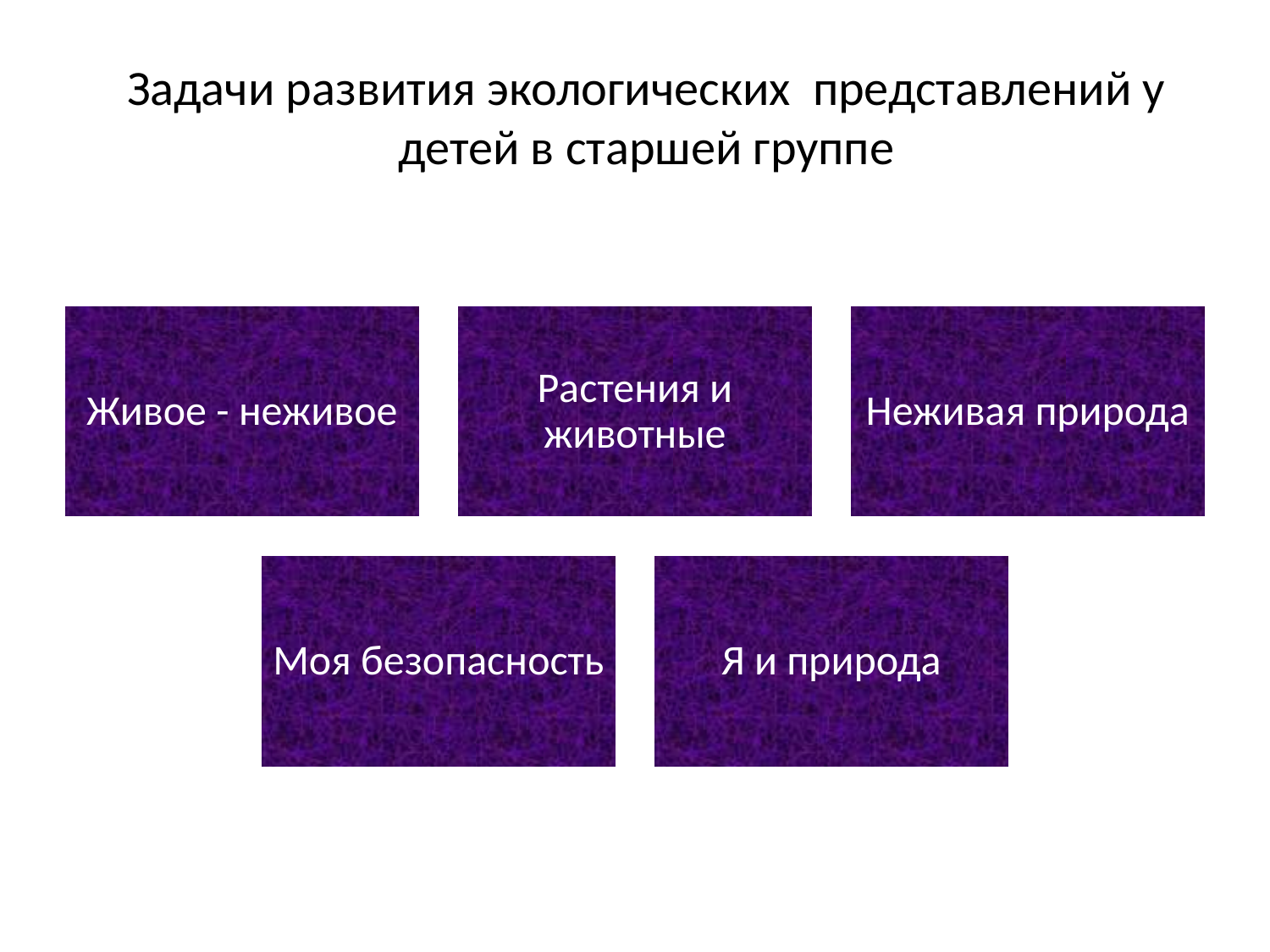

# Задачи развития экологических  представлений у детей в старшей группе
Живое - неживое
Растения и животные
Неживая природа
Моя безопасность
Я и природа